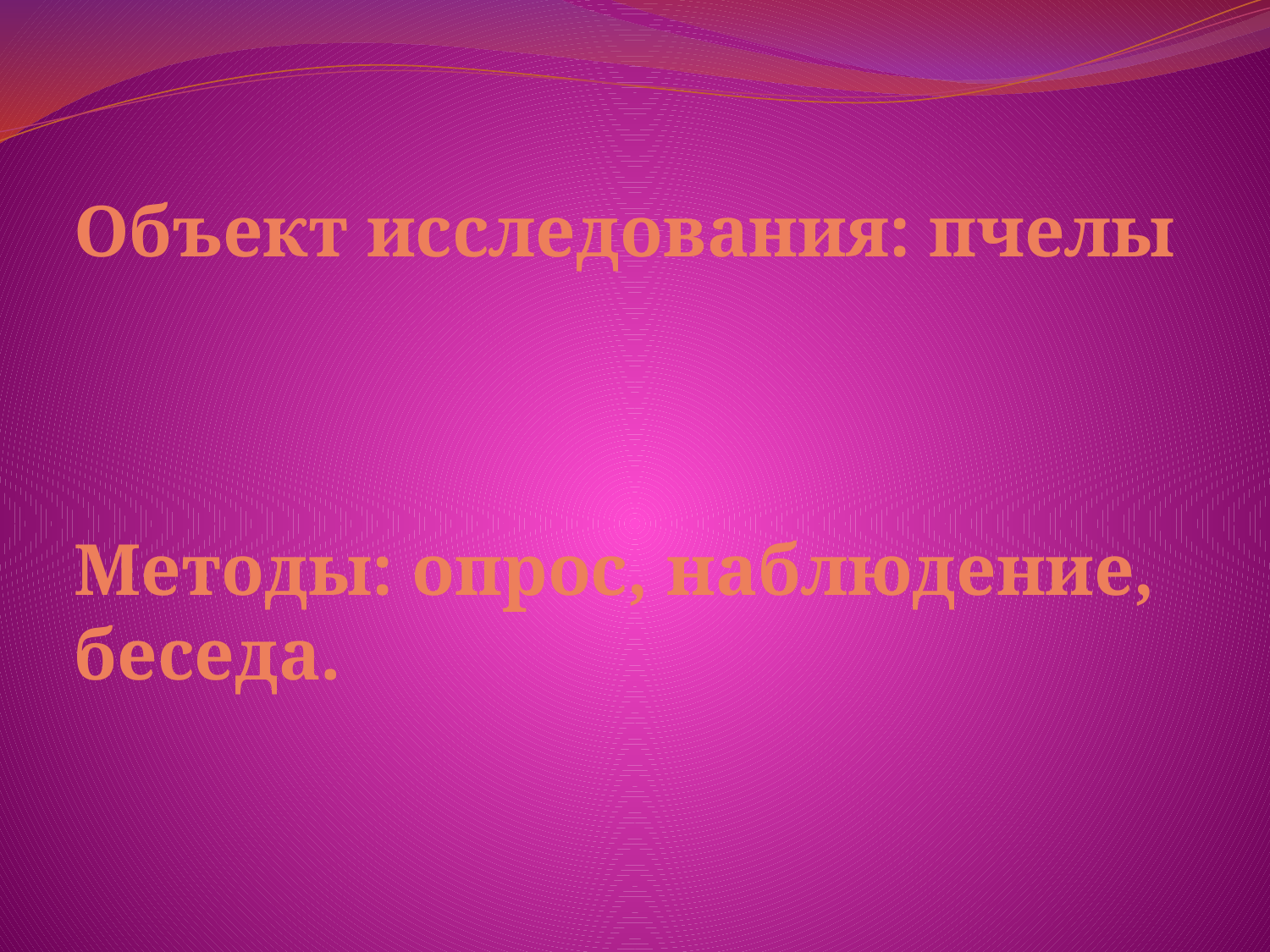

# Объект исследования: пчелы Методы: опрос, наблюдение, беседа.